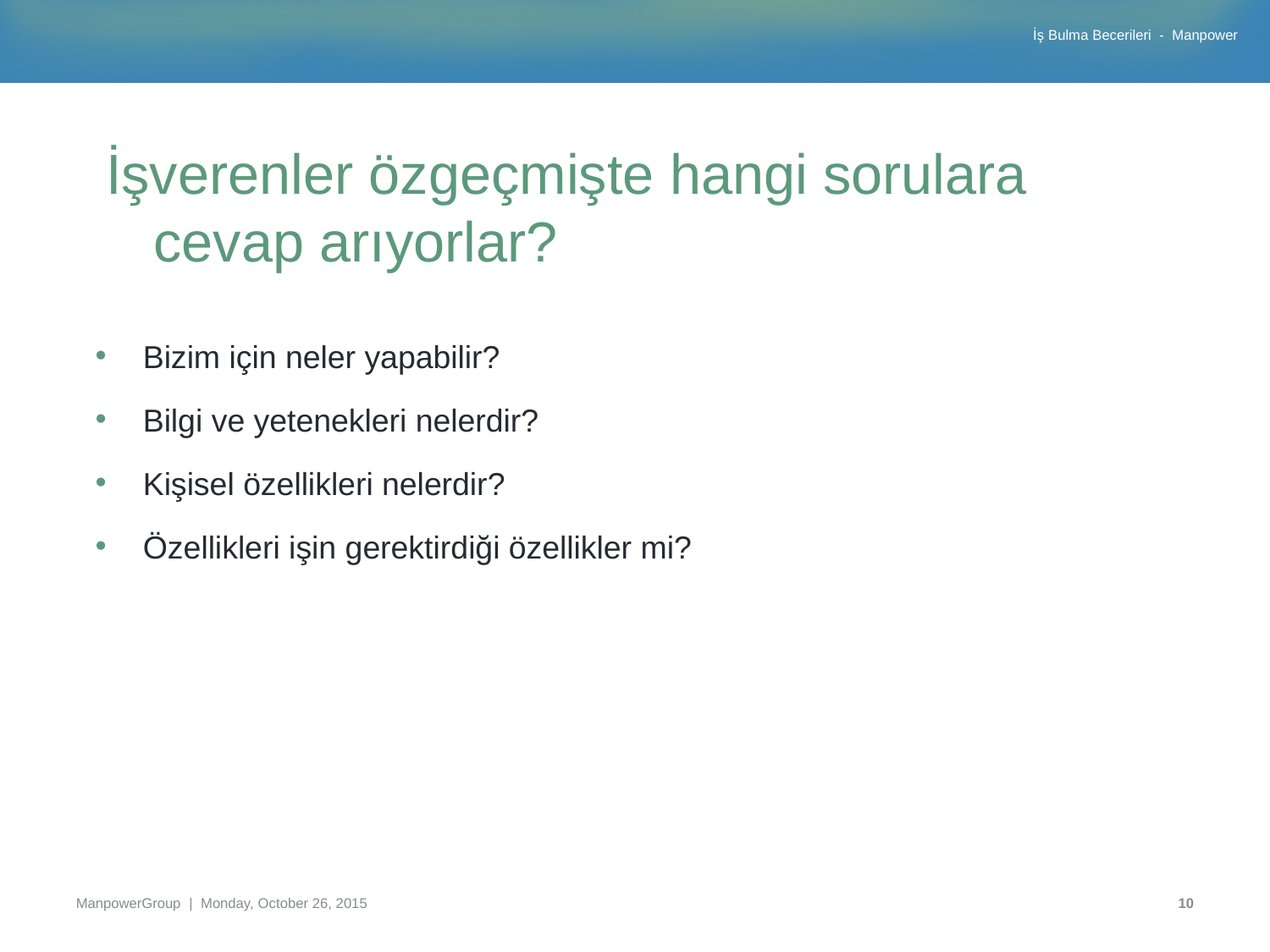

İşverenler özgeçmişte hangi sorulara cevap arıyorlar?
Bizim için neler yapabilir?
Bilgi ve yetenekleri nelerdir?
Kişisel özellikleri nelerdir?
Özellikleri işin gerektirdiği özellikler mi?